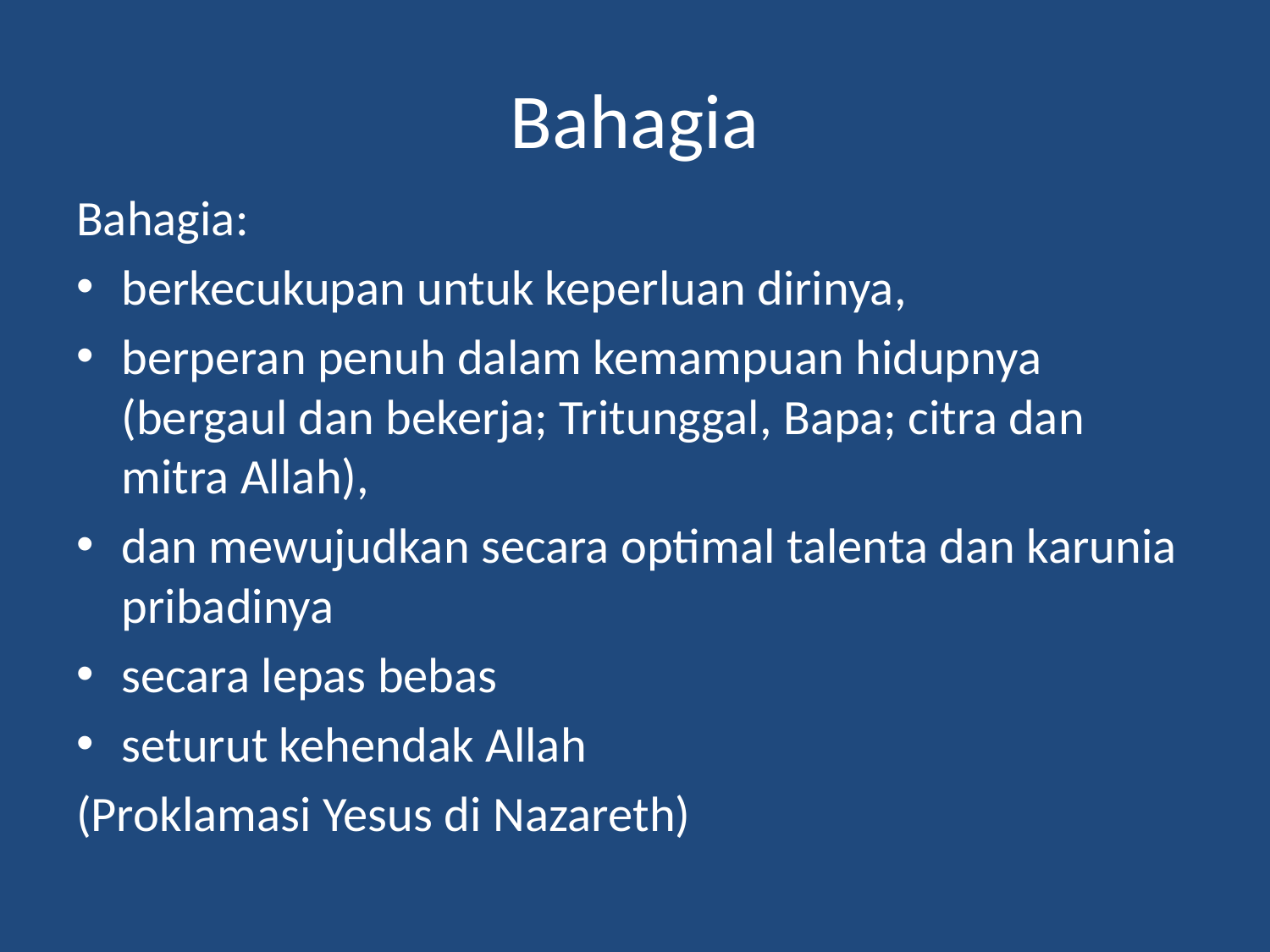

# Bahagia
Bahagia:
berkecukupan untuk keperluan dirinya,
berperan penuh dalam kemampuan hidupnya (bergaul dan bekerja; Tritunggal, Bapa; citra dan mitra Allah),
dan mewujudkan secara optimal talenta dan karunia pribadinya
secara lepas bebas
seturut kehendak Allah
(Proklamasi Yesus di Nazareth)